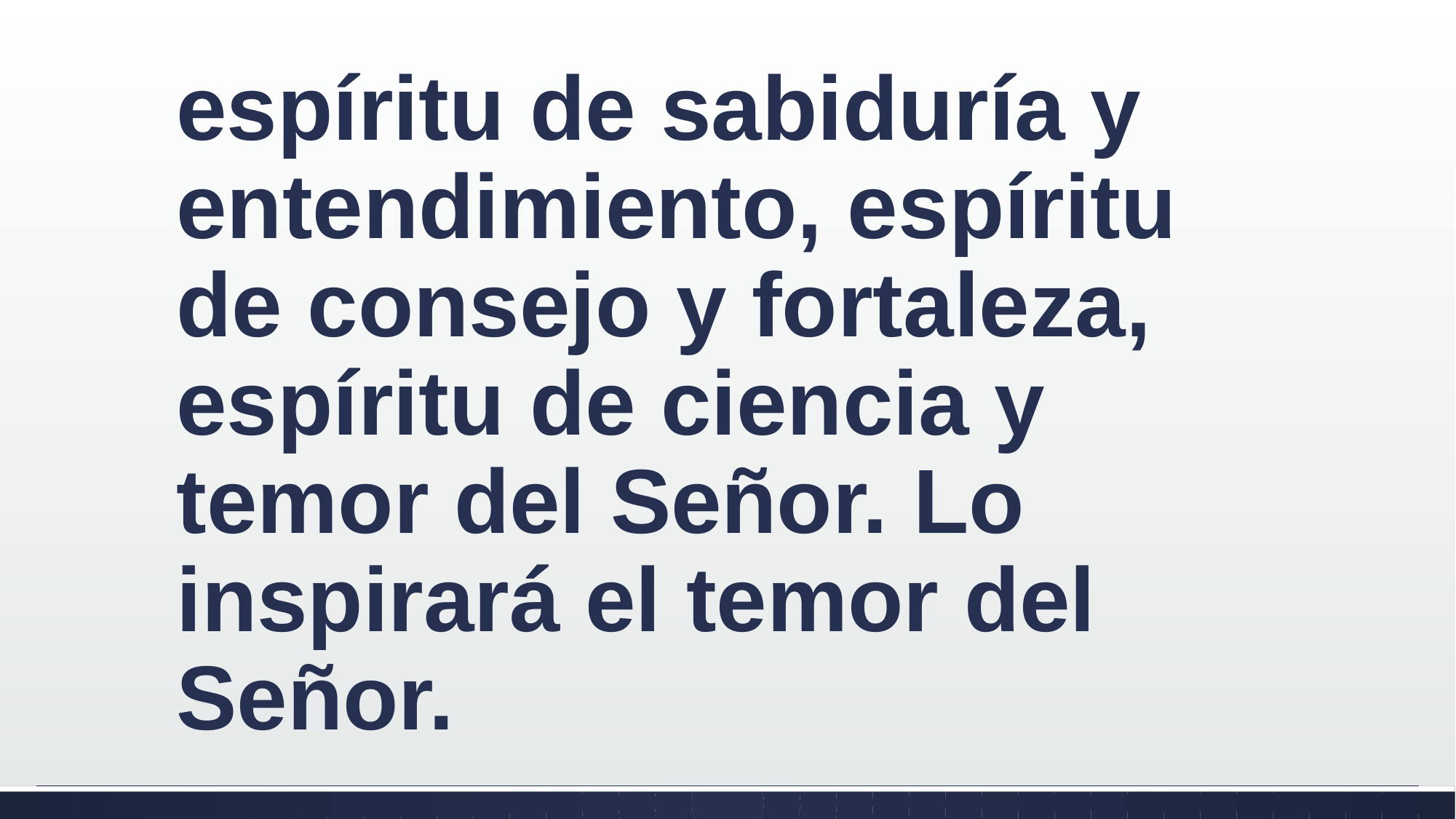

#
espíritu de sabiduría y entendimiento, espíritu de consejo y fortaleza, espíritu de ciencia y temor del Señor. Lo inspirará el temor del Señor.